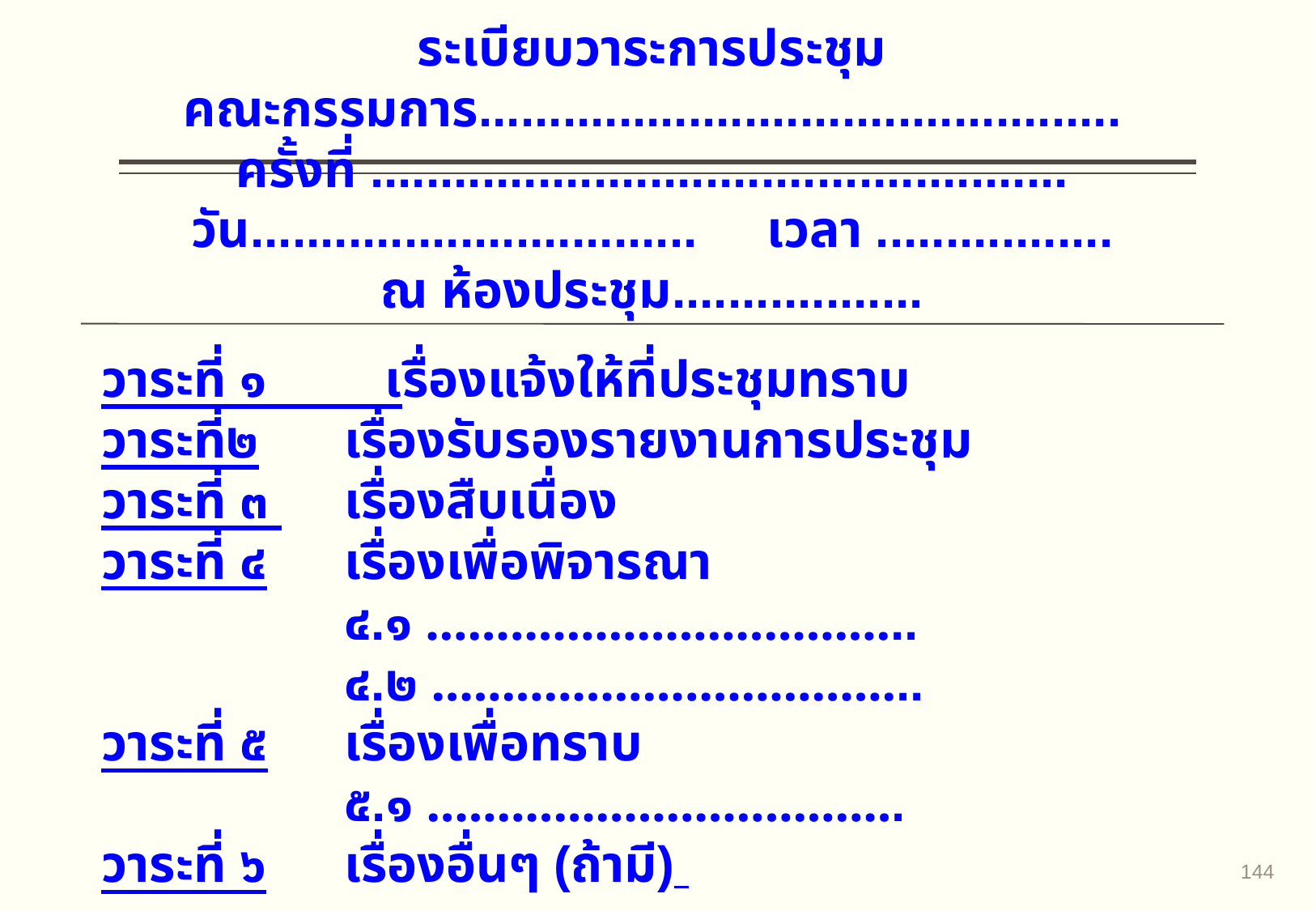

ระเบียบวาระการประชุม
คณะกรรมการ..............................................
ครั้งที่ ..................................................
วัน................................     เวลา .................
ณ ห้องประชุม..................
วาระที่ ๑         เรื่องแจ้งให้ที่ประชุมทราบ
วาระที่๒	เรื่องรับรองรายงานการประชุม
วาระที่ ๓ 	เรื่องสืบเนื่อง
วาระที่ ๔	เรื่องเพื่อพิจารณา
		๔.๑ ……………………………..
		๔.๒ ……………………………..
วาระที่ ๕	เรื่องเพื่อทราบ
		๕.๑ …………………………….
วาระที่ ๖	เรื่องอื่นๆ (ถ้ามี)
144